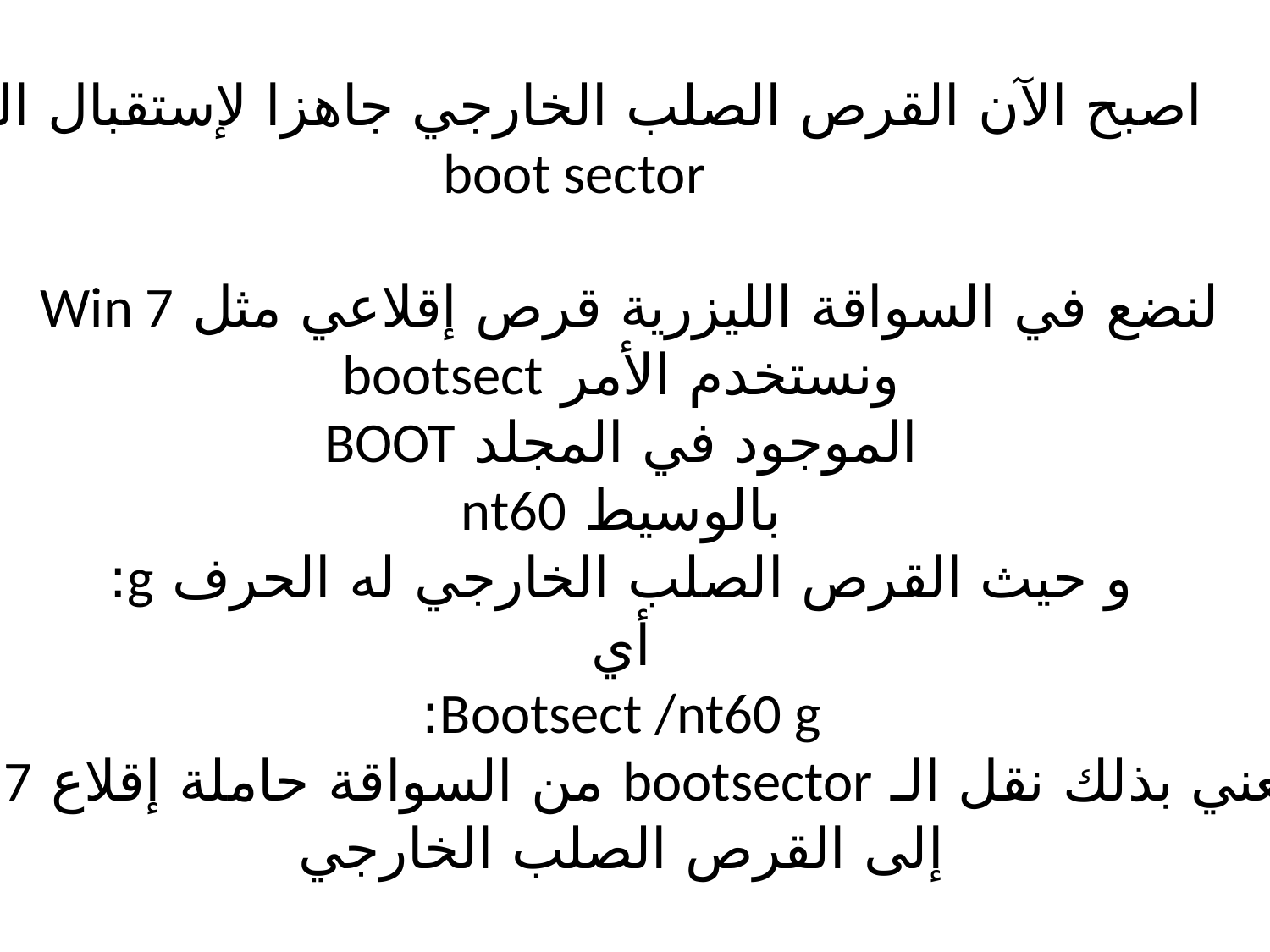

اصبح الآن القرص الصلب الخارجي جاهزا لإستقبال الـ
 boot sector

لنضع في السواقة الليزرية قرص إقلاعي مثل Win 7
ونستخدم الأمر bootsect
 الموجود في المجلد BOOT
بالوسيط nt60
و حيث القرص الصلب الخارجي له الحرف g:
أي
Bootsect /nt60 g:
و نعني بذلك نقل الـ bootsector من السواقة حاملة إقلاع Win 7
إلى القرص الصلب الخارجي